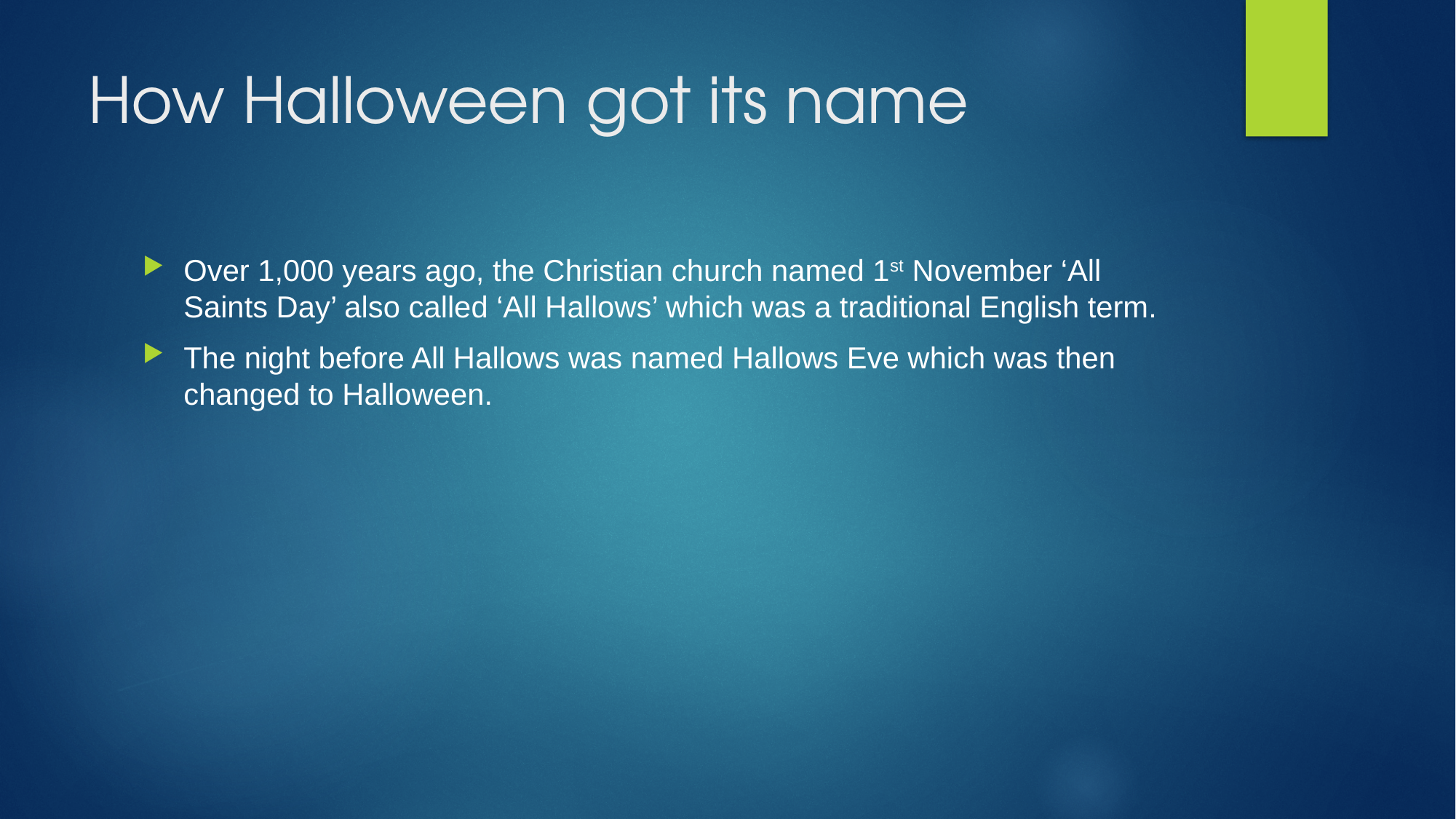

# How Halloween got its name
Over 1,000 years ago, the Christian church named 1st November ‘All Saints Day’ also called ‘All Hallows’ which was a traditional English term.
The night before All Hallows was named Hallows Eve which was then changed to Halloween.